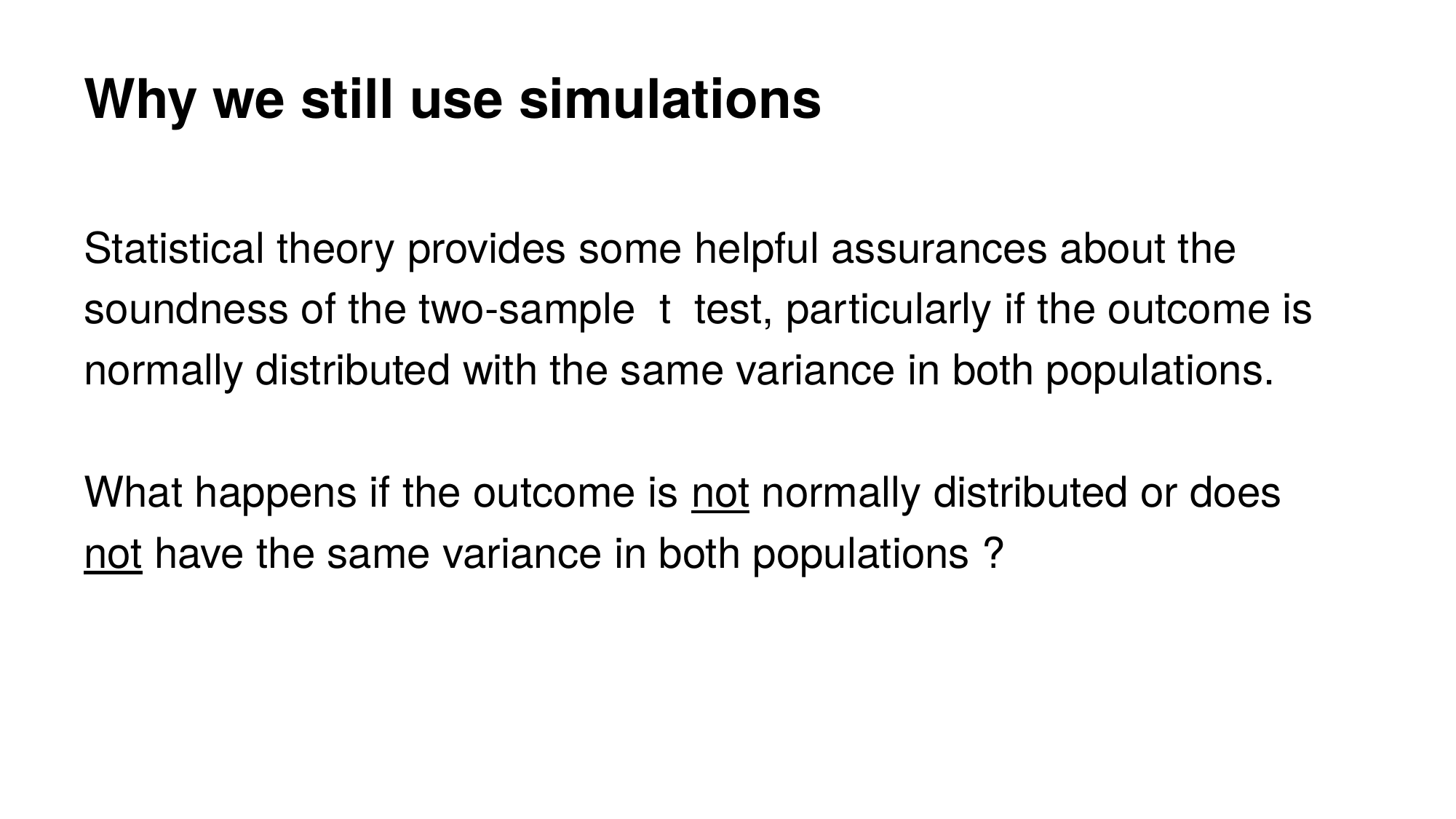

# Why we still use simulations
Statistical theory provides some helpful assurances about the soundness of the two-sample  t  test, particularly if the outcome is normally distributed with the same variance in both populations.

What happens if the outcome is not normally distributed or does not have the same variance in both populations ?